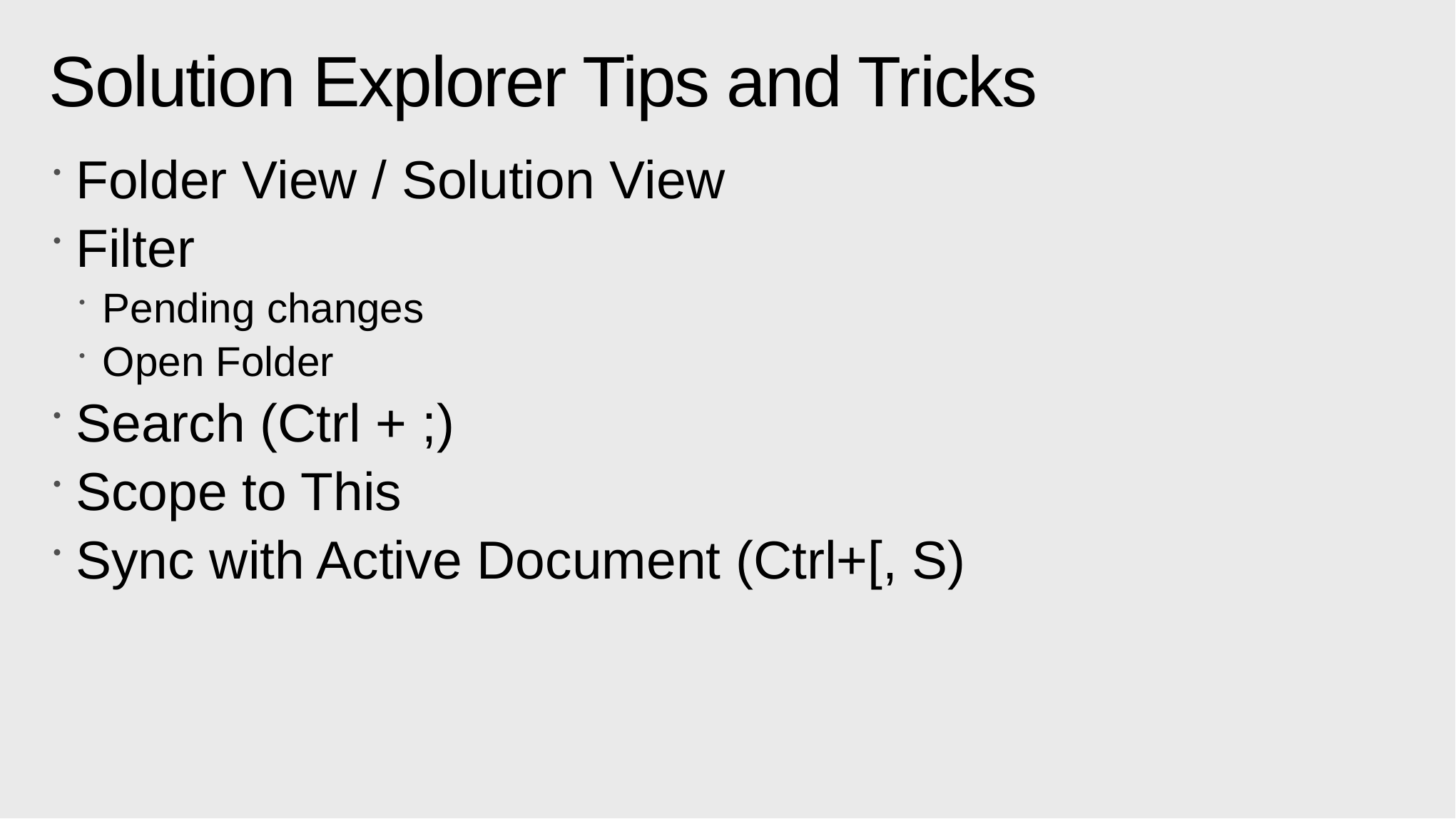

# Solution Explorer Tips and Tricks
Folder View / Solution View
Filter
Pending changes
Open Folder
Search (Ctrl + ;)
Scope to This
Sync with Active Document (Ctrl+[, S)